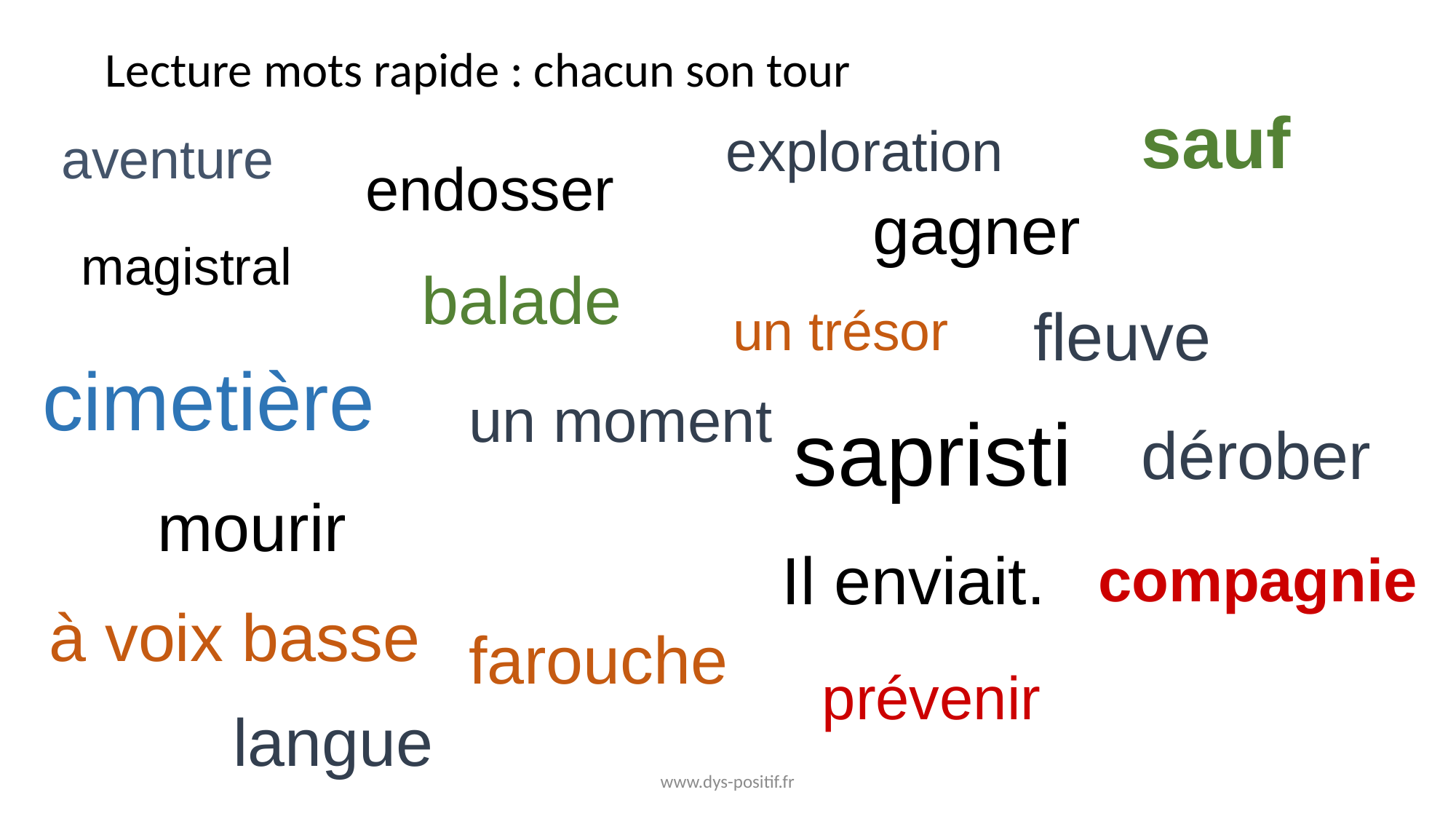

# Lecture mots rapide : chacun son tour
sauf
exploration
aventure
endosser
gagner
magistral
balade
un trésor
fleuve
cimetière
un moment
sapristi
dérober
mourir
Il enviait.
compagnie
à voix basse
farouche
prévenir
langue
www.dys-positif.fr